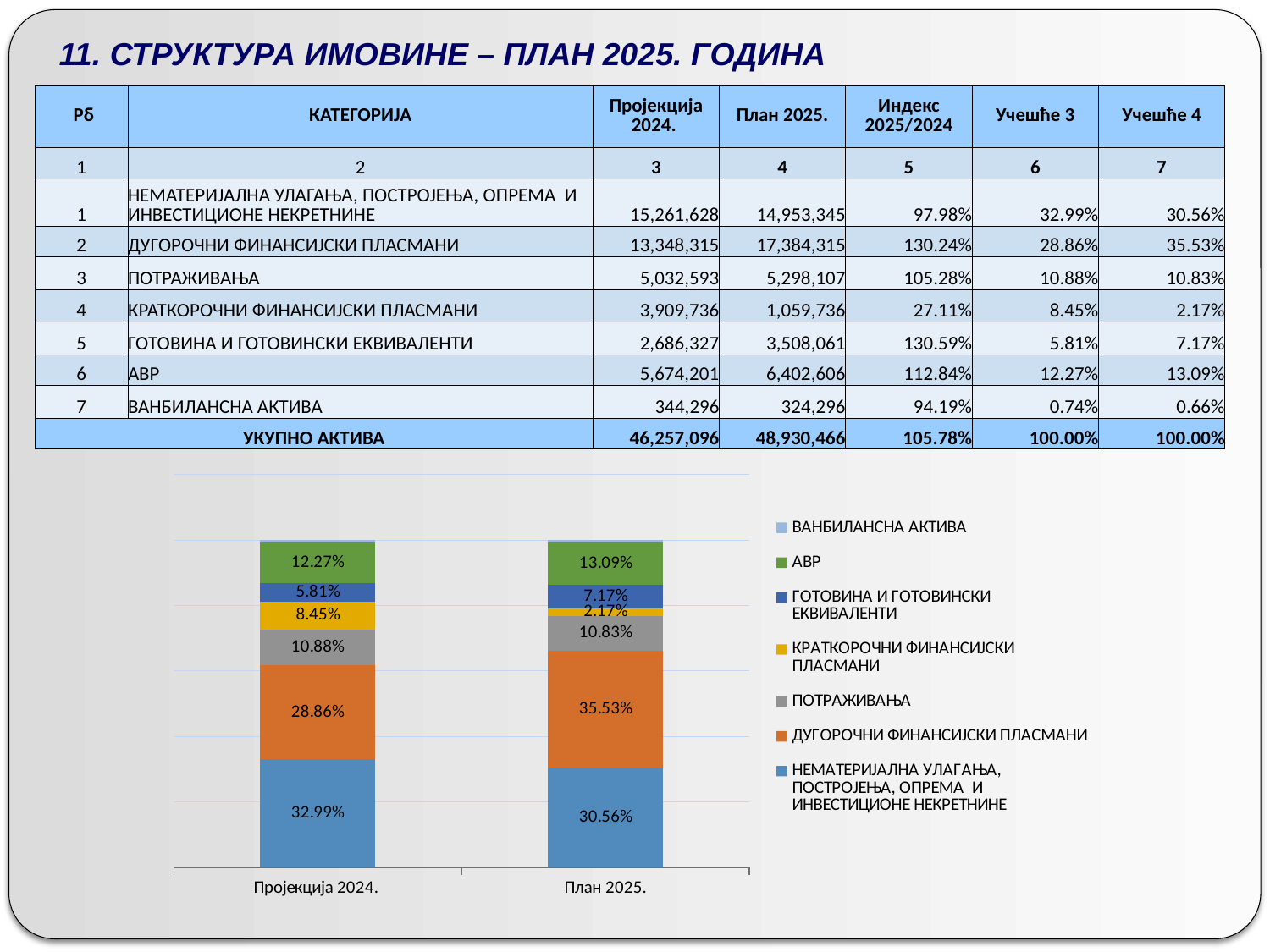

11. СТРУКТУРА ИМОВИНЕ – ПЛАН 2025. ГОДИНА
| Рб | КАТЕГОРИЈА | Пројекција 2024. | План 2025. | Индекс 2025/2024 | Учешће 3 | Учешће 4 |
| --- | --- | --- | --- | --- | --- | --- |
| 1 | 2 | 3 | 4 | 5 | 6 | 7 |
| 1 | НЕМАТЕРИЈАЛНА УЛАГАЊА, ПОСТРОЈЕЊА, ОПРЕМА И ИНВЕСТИЦИОНЕ НЕКРЕТНИНЕ | 15,261,628 | 14,953,345 | 97.98% | 32.99% | 30.56% |
| 2 | ДУГОРОЧНИ ФИНАНСИЈСКИ ПЛАСМАНИ | 13,348,315 | 17,384,315 | 130.24% | 28.86% | 35.53% |
| 3 | ПОТРАЖИВАЊА | 5,032,593 | 5,298,107 | 105.28% | 10.88% | 10.83% |
| 4 | КРАТКОРОЧНИ ФИНАНСИЈСКИ ПЛАСМАНИ | 3,909,736 | 1,059,736 | 27.11% | 8.45% | 2.17% |
| 5 | ГОТОВИНА И ГОТОВИНСКИ ЕКВИВАЛЕНТИ | 2,686,327 | 3,508,061 | 130.59% | 5.81% | 7.17% |
| 6 | АВР | 5,674,201 | 6,402,606 | 112.84% | 12.27% | 13.09% |
| 7 | ВАНБИЛАНСНА АКТИВА | 344,296 | 324,296 | 94.19% | 0.74% | 0.66% |
| УКУПНО АКТИВА |  | 46,257,096 | 48,930,466 | 105.78% | 100.00% | 100.00% |

### Chart

| Category | НЕМАТЕРИЈАЛНА УЛАГАЊА, ПОСТРОЈЕЊА, ОПРЕМА  И ИНВЕСТИЦИОНЕ НЕКРЕТНИНЕ | ДУГОРОЧНИ ФИНАНСИЈСКИ ПЛАСМАНИ  | ПОТРАЖИВАЊА | КРАТКОРОЧНИ ФИНАНСИЈСКИ ПЛАСМАНИ | ГОТОВИНА И ГОТОВИНСКИ ЕКВИВАЛЕНТИ | АВР | ВАНБИЛАНСНА АКТИВА |
|---|---|---|---|---|---|---|---|
| Пројекција 2024.  | 0.32993052568626446 | 0.28856794209476533 | 0.10879612935494265 | 0.08452186449404434 | 0.05807383584996343 | 0.12266660665425257 | 0.007443095865767276 |
| План 2025. | 0.3056039768760837 | 0.355286111519968 | 0.10827828617041987 | 0.021657999333176185 | 0.07169482097309271 | 0.13085111431393276 | 0.006627690813326813 |